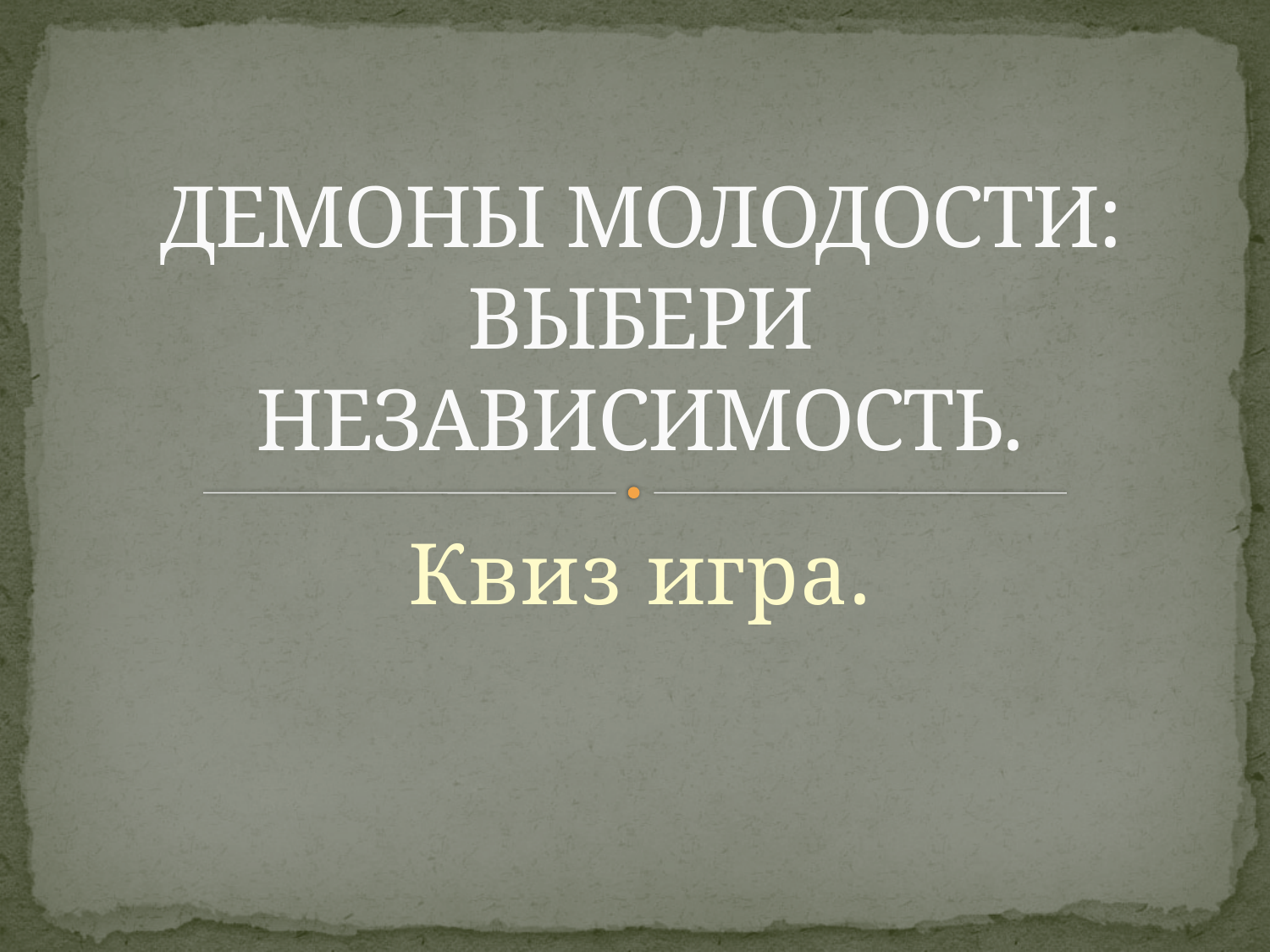

# ДЕМОНЫ МОЛОДОСТИ: ВЫБЕРИ НЕЗАВИСИМОСТЬ.
Квиз игра.